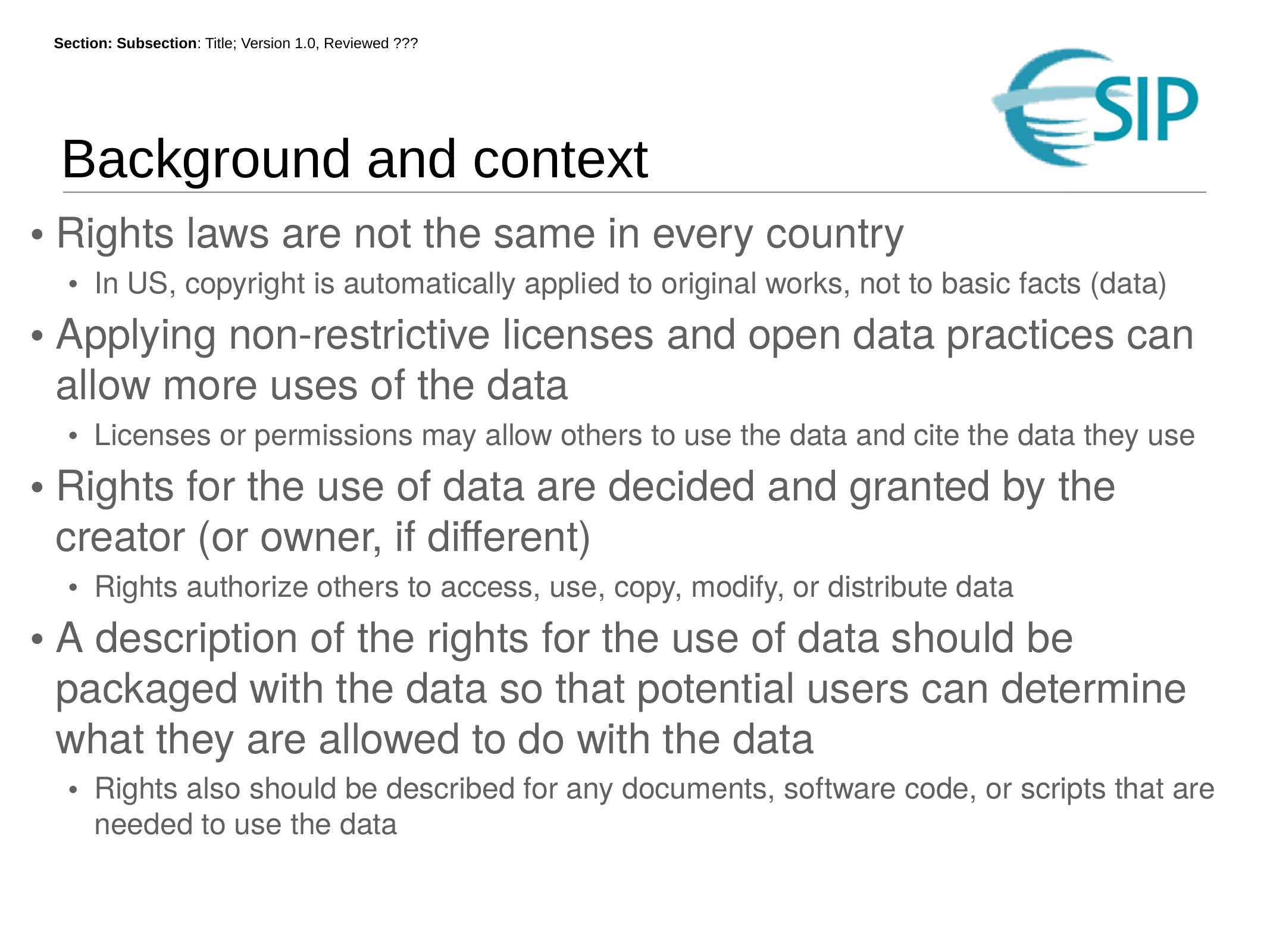

# Background and context
Rights laws are not the same in every country
In US, copyright is automatically applied to original works, not to basic facts (data)
Applying non-restrictive licenses and open data practices can allow more uses of the data
Licenses or permissions may allow others to use the data and cite the data they use
Rights for the use of data are decided and granted by the creator (or owner, if different)
Rights authorize others to access, use, copy, modify, or distribute data
A description of the rights for the use of data should be packaged with the data so that potential users can determine what they are allowed to do with the data
Rights also should be described for any documents, software code, or scripts that are needed to use the data